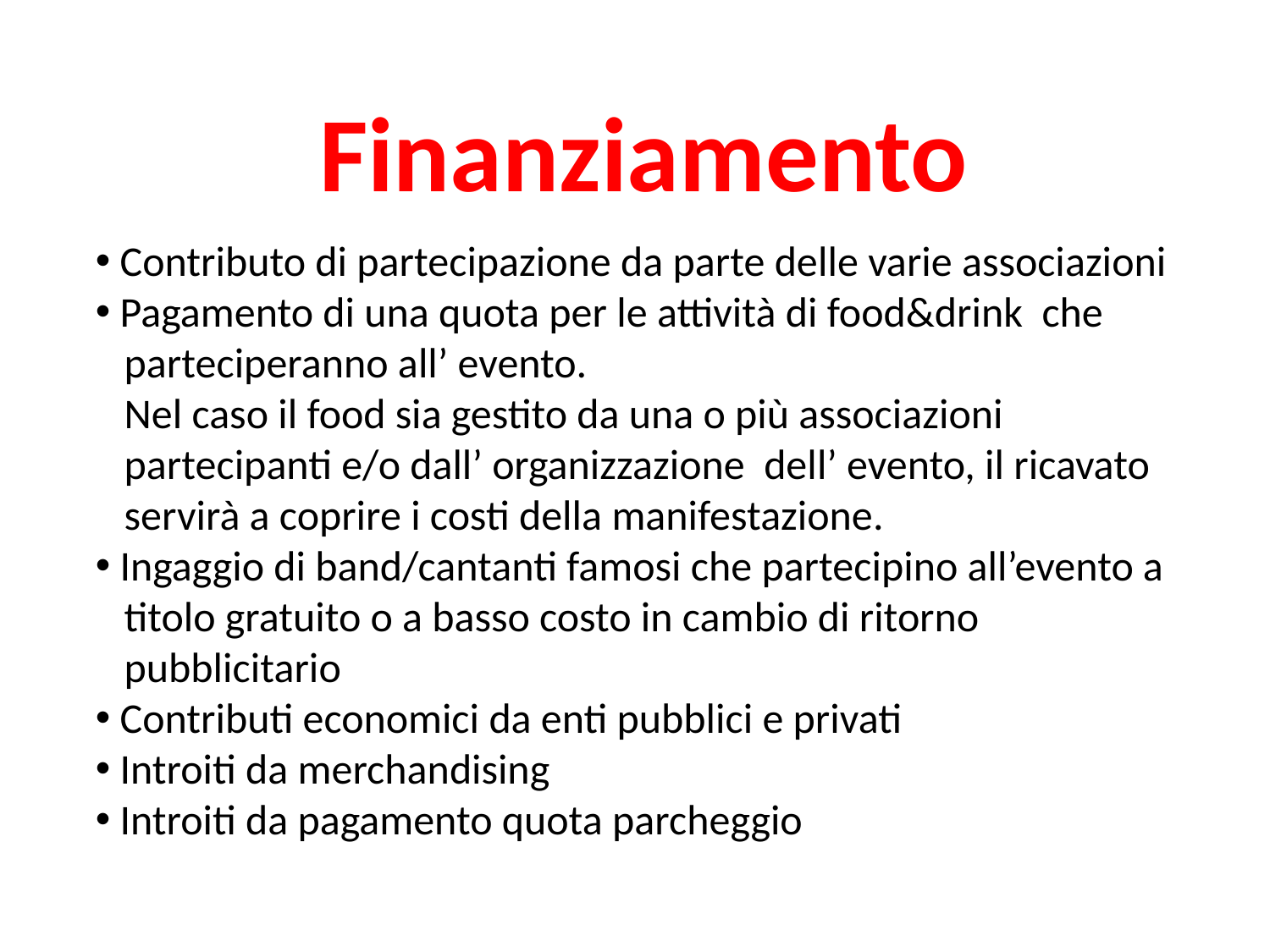

Finanziamento
 Contributo di partecipazione da parte delle varie associazioni
 Pagamento di una quota per le attività di food&drink  che
   parteciperanno all’ evento.
   Nel caso il food sia gestito da una o più associazioni
   partecipanti e/o dall’ organizzazione  dell’ evento, il ricavato
   servirà a coprire i costi della manifestazione.
 Ingaggio di band/cantanti famosi che partecipino all’evento a
   titolo gratuito o a basso costo in cambio di ritorno
   pubblicitario
 Contributi economici da enti pubblici e privati
 Introiti da merchandising
 Introiti da pagamento quota parcheggio